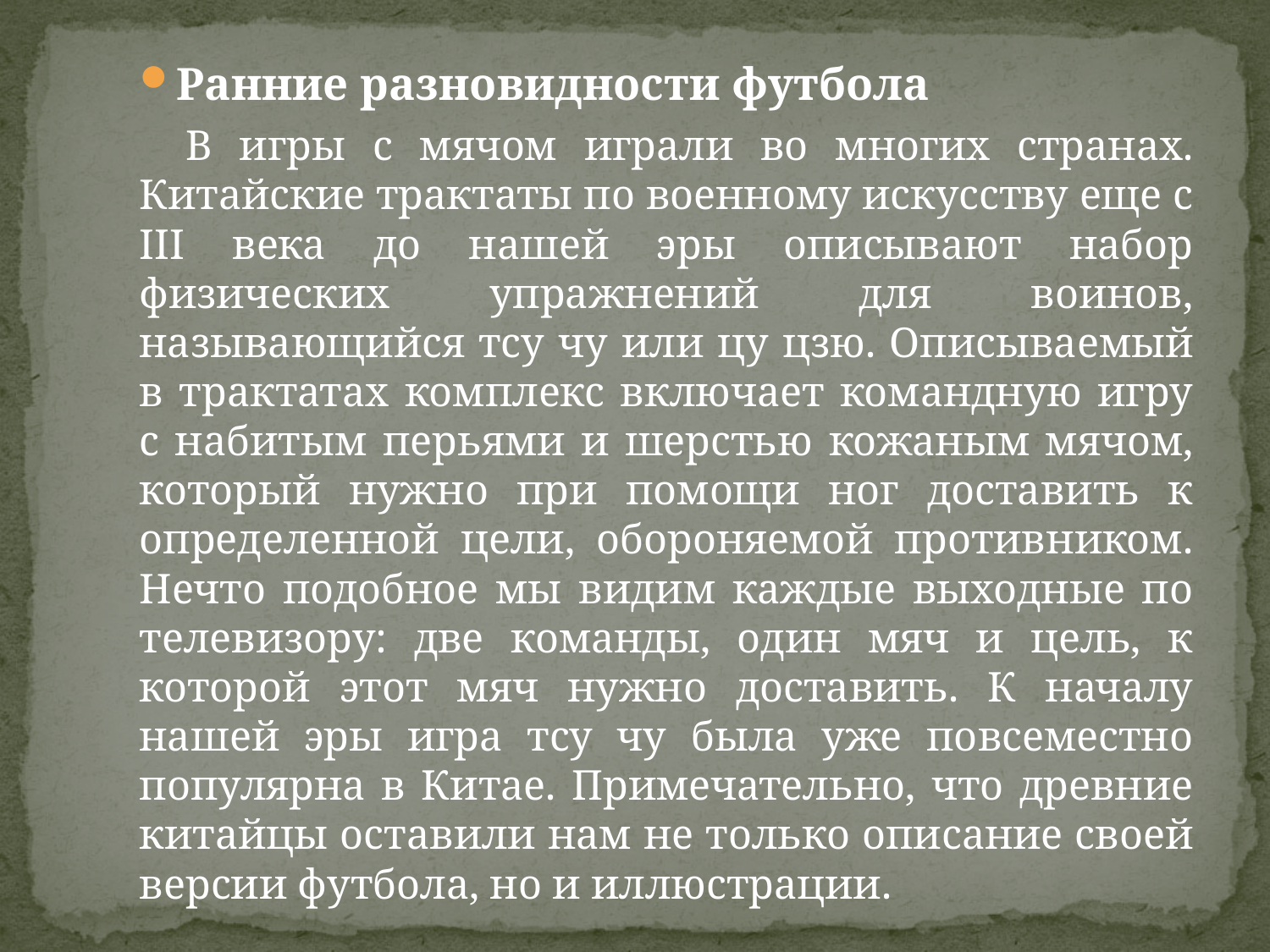

Ранние разновидности футбола
В игры с мячом играли во многих странах. Китайские трактаты по военному искусству еще с III века до нашей эры описывают набор физических упражнений для воинов, называющийся тсу чу или цу цзю. Описываемый в трактатах комплекс включает командную игру с набитым перьями и шерстью кожаным мячом, который нужно при помощи ног доставить к определенной цели, обороняемой противником. Нечто подобное мы видим каждые выходные по телевизору: две команды, один мяч и цель, к которой этот мяч нужно доставить. К началу нашей эры игра тсу чу была уже повсеместно популярна в Китае. Примечательно, что древние китайцы оставили нам не только описание своей версии футбола, но и иллюстрации.